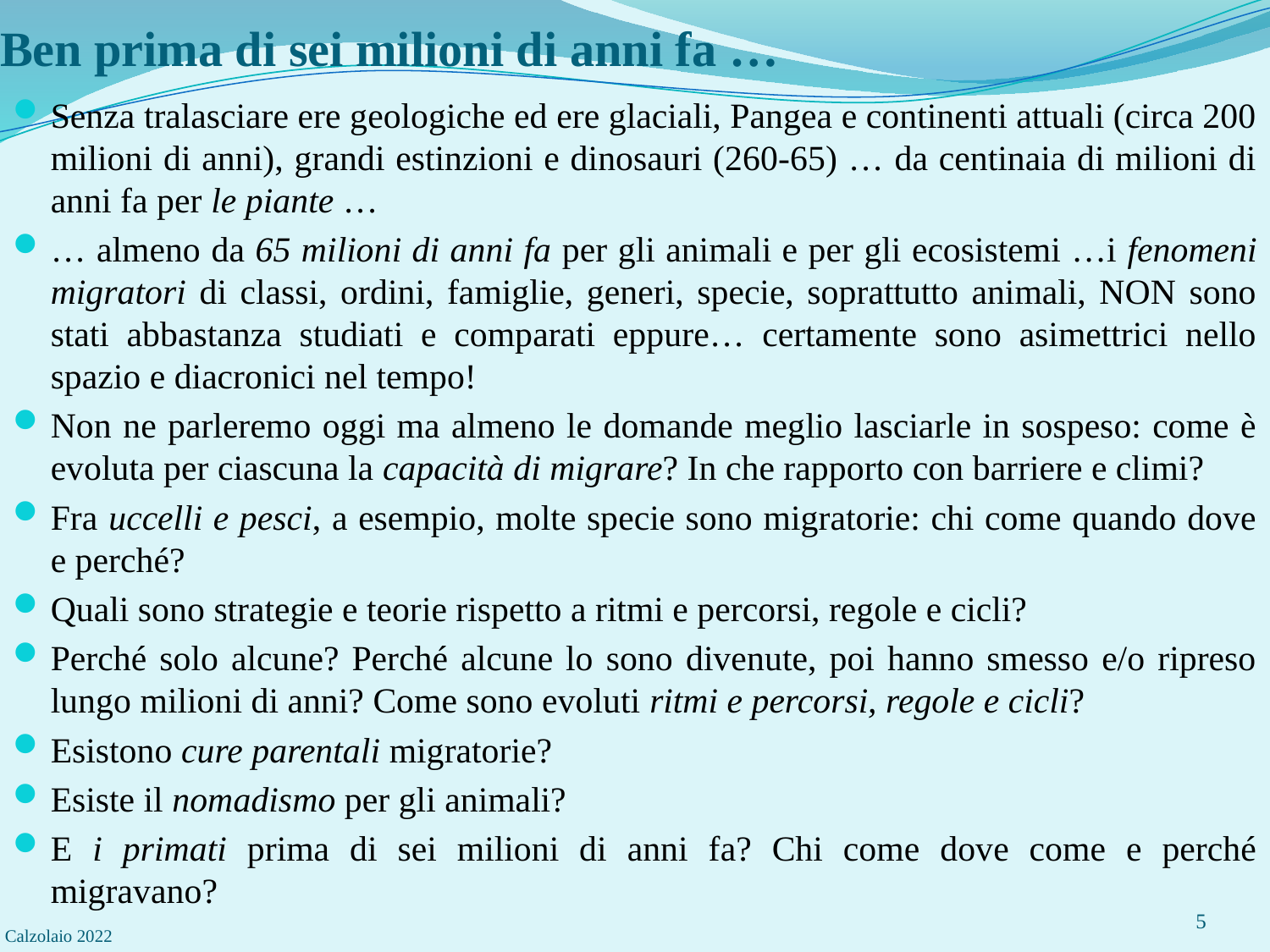

# Ben prima di sei milioni di anni fa …
Senza tralasciare ere geologiche ed ere glaciali, Pangea e continenti attuali (circa 200 milioni di anni), grandi estinzioni e dinosauri (260-65) … da centinaia di milioni di anni fa per le piante …
… almeno da 65 milioni di anni fa per gli animali e per gli ecosistemi …i fenomeni migratori di classi, ordini, famiglie, generi, specie, soprattutto animali, NON sono stati abbastanza studiati e comparati eppure… certamente sono asimettrici nello spazio e diacronici nel tempo!
Non ne parleremo oggi ma almeno le domande meglio lasciarle in sospeso: come è evoluta per ciascuna la capacità di migrare? In che rapporto con barriere e climi?
Fra uccelli e pesci, a esempio, molte specie sono migratorie: chi come quando dove e perché?
Quali sono strategie e teorie rispetto a ritmi e percorsi, regole e cicli?
Perché solo alcune? Perché alcune lo sono divenute, poi hanno smesso e/o ripreso lungo milioni di anni? Come sono evoluti ritmi e percorsi, regole e cicli?
Esistono cure parentali migratorie?
Esiste il nomadismo per gli animali?
E i primati prima di sei milioni di anni fa? Chi come dove come e perché migravano?

5
Calzolaio 2022